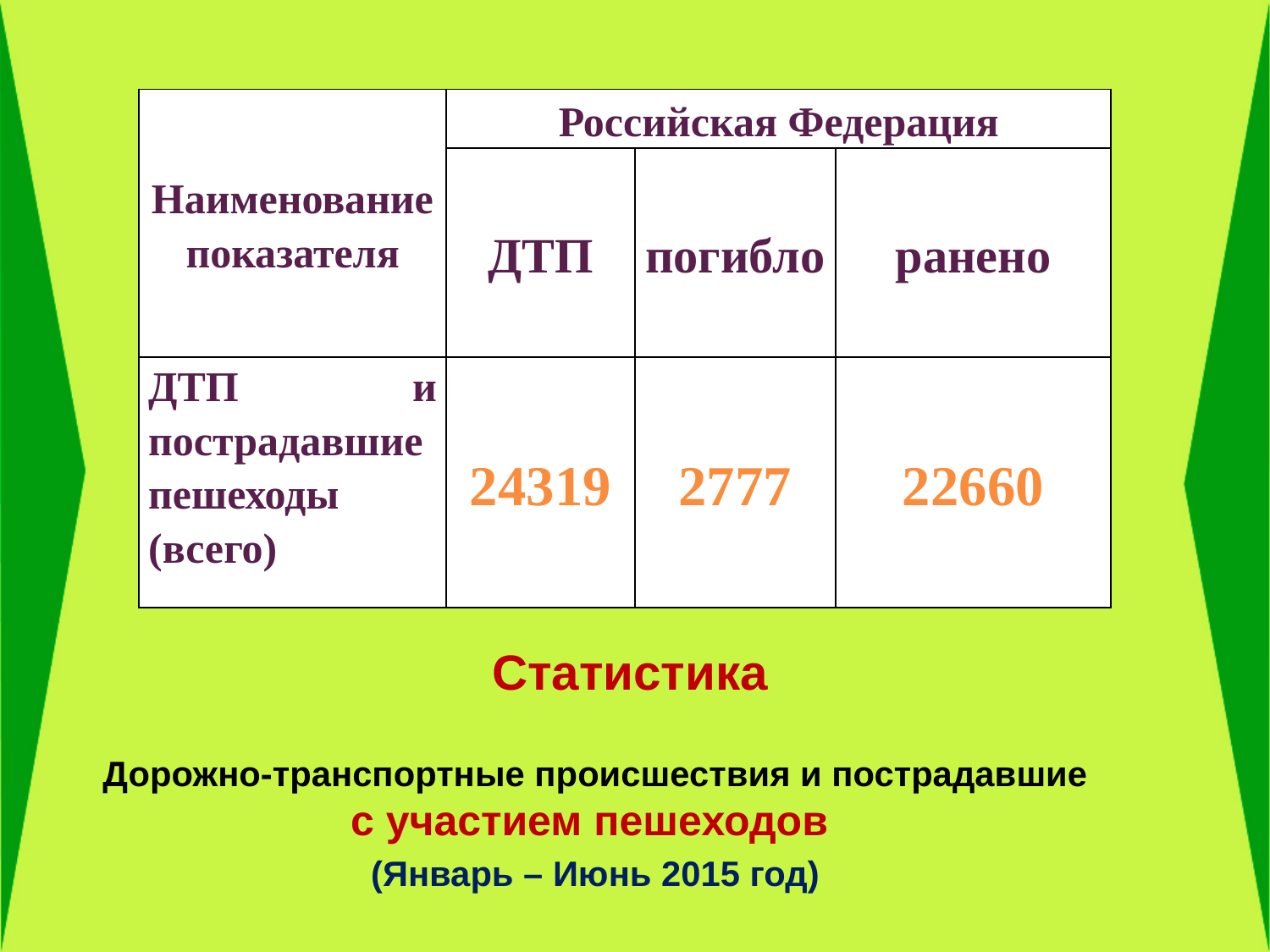

| Наименование показателя | Российская Федерация |  |  |
| --- | --- | --- | --- |
|  | ДТП | погибло | ранено |
| ДТП и пострадавшие пешеходы (всего) | 24319 | 2777 | 22660 |
# Статистика
Дорожно-транспортные происшествия и пострадавшие с участием пешеходов
(Январь – Июнь 2015 год)